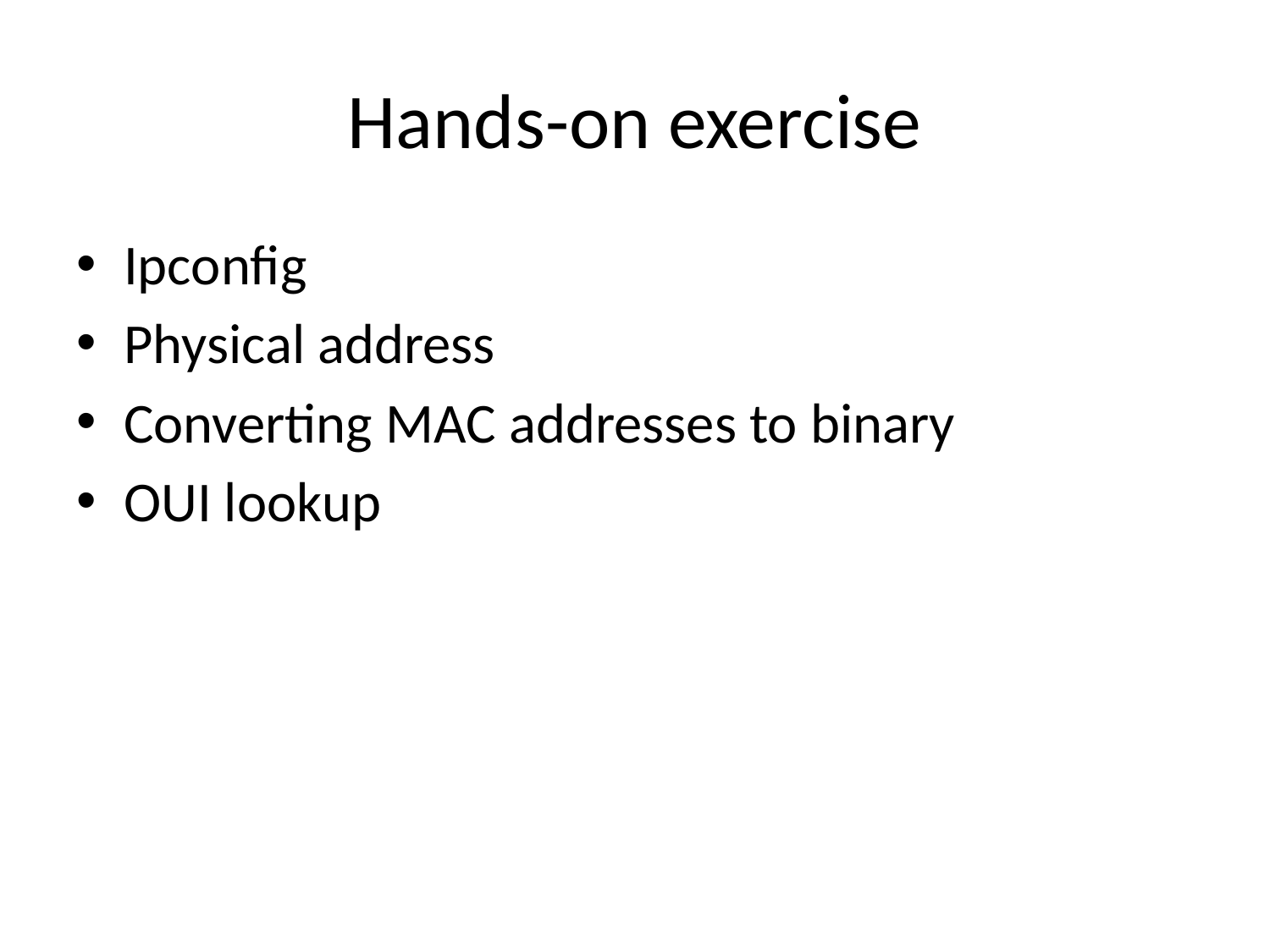

# Hands-on exercise
Ipconfig
Physical address
Converting MAC addresses to binary
OUI lookup